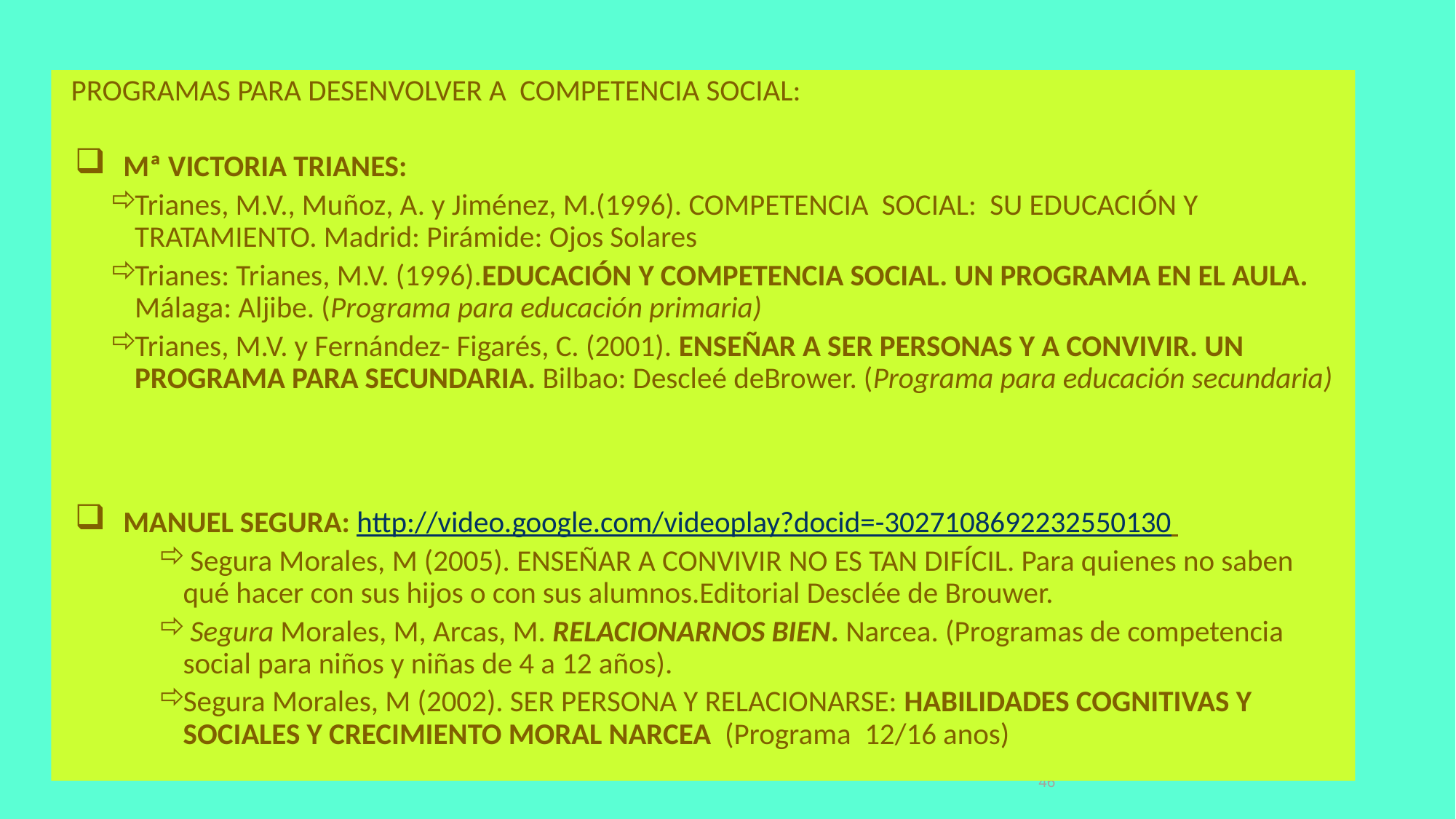

PROGRAMAS PARA DESENVOLVER A  COMPETENCIA SOCIAL:

Mª VICTORIA TRIANES:
Trianes, M.V., Muñoz, A. y Jiménez, M.(1996). COMPETENCIA  SOCIAL:  SU EDUCACIÓN Y TRATAMIENTO. Madrid: Pirámide: Ojos Solares
Trianes: Trianes, M.V. (1996).EDUCACIÓN Y COMPETENCIA SOCIAL. UN PROGRAMA EN EL AULA. Málaga: Aljibe. (Programa para educación primaria)
Trianes, M.V. y Fernández- Figarés, C. (2001). ENSEÑAR A SER PERSONAS Y A CONVIVIR. UN PROGRAMA PARA SECUNDARIA. Bilbao: Descleé deBrower. (Programa para educación secundaria)

MANUEL SEGURA: http://video.google.com/videoplay?docid=-3027108692232550130
 Segura Morales, M (2005). ENSEÑAR A CONVIVIR NO ES TAN DIFÍCIL. Para quienes no saben qué hacer con sus hijos o con sus alumnos.Editorial Desclée de Brouwer.
 Segura Morales, M, Arcas, M. RELACIONARNOS BIEN. Narcea. (Programas de competencia social para niños y niñas de 4 a 12 años).
Segura Morales, M (2002). SER PERSONA Y RELACIONARSE: HABILIDADES COGNITIVAS Y SOCIALES Y CRECIMIENTO MORAL NARCEA  (Programa  12/16 anos)

46